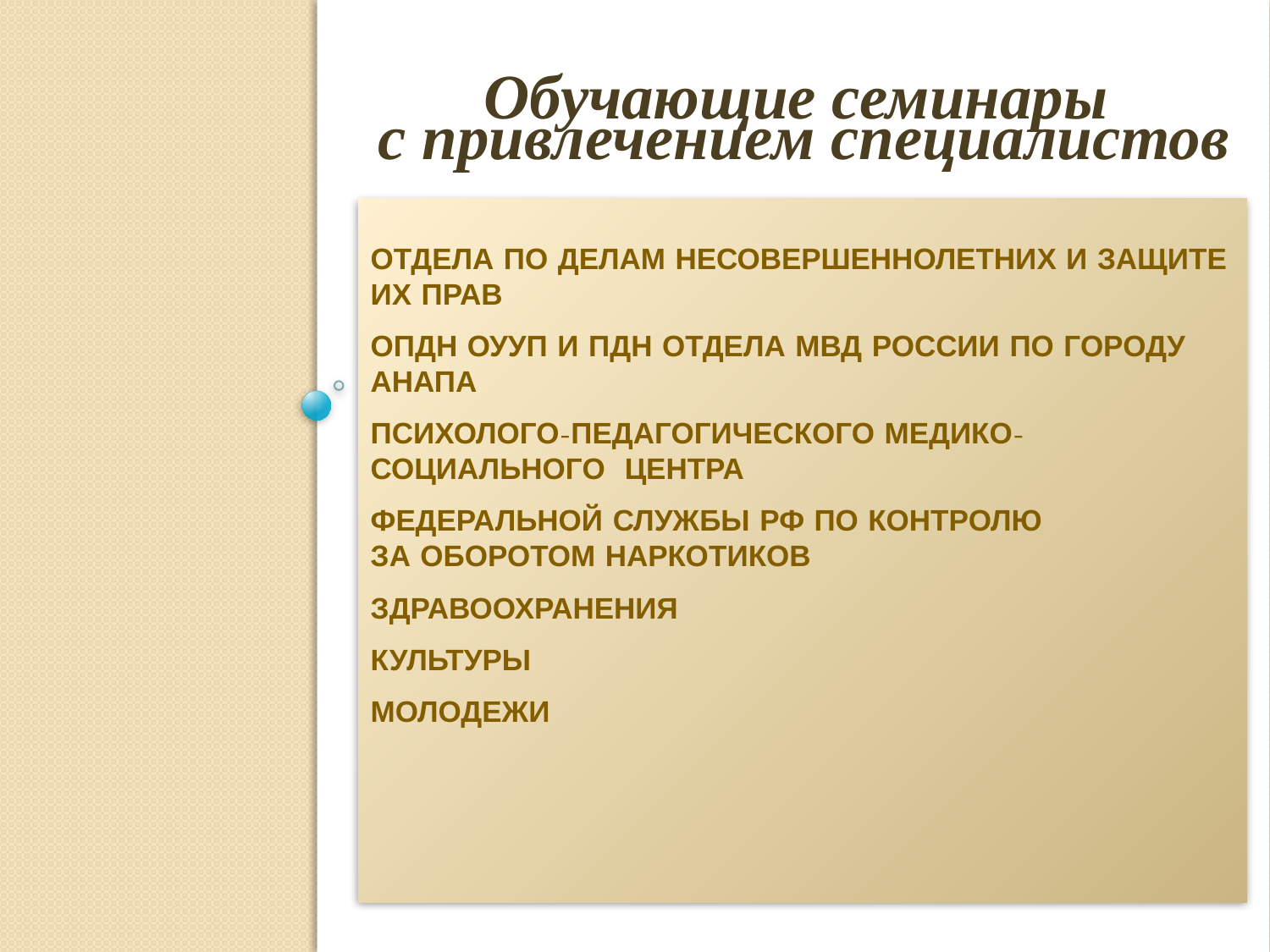

Обучающие семинары
с привлечением специалистов
# отдела по делам несовершеннолетних и защите их прав ОПДН ОУУП и ПДН отдела МВД России по городу Анапа психолого-педагогического медико-социального  центра Федеральной службы РФ по контролю за оборотом наркотиков   здравоохранения культуры молодежи